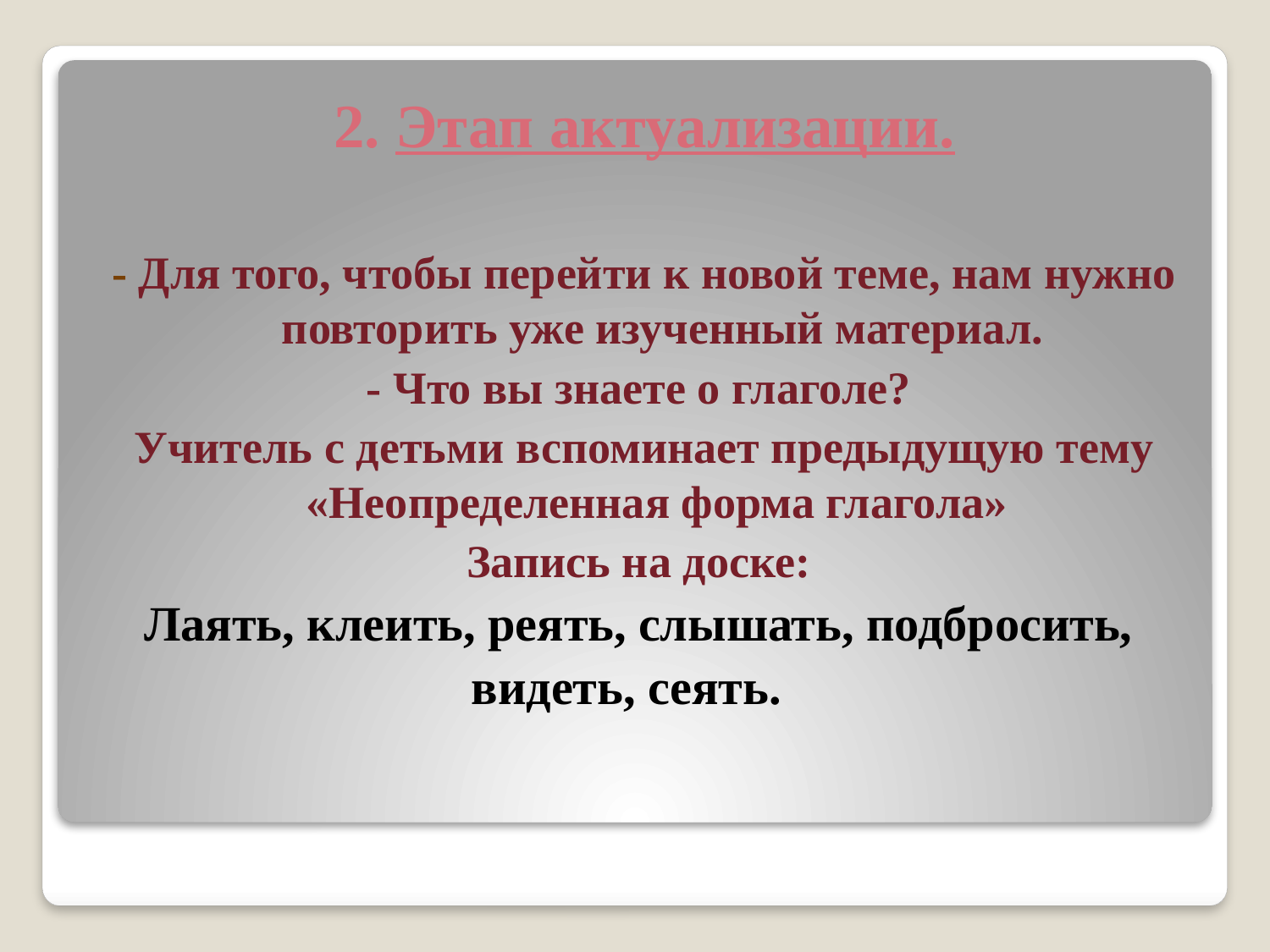

2. Этап актуализации.

- Для того, чтобы перейти к новой теме, нам нужно повторить уже изученный материал.
- Что вы знаете о глаголе?
Учитель с детьми вспоминает предыдущую тему «Неопределенная форма глагола»
Запись на доске:
Лаять, клеить, реять, слышать, подбросить,
видеть, сеять.